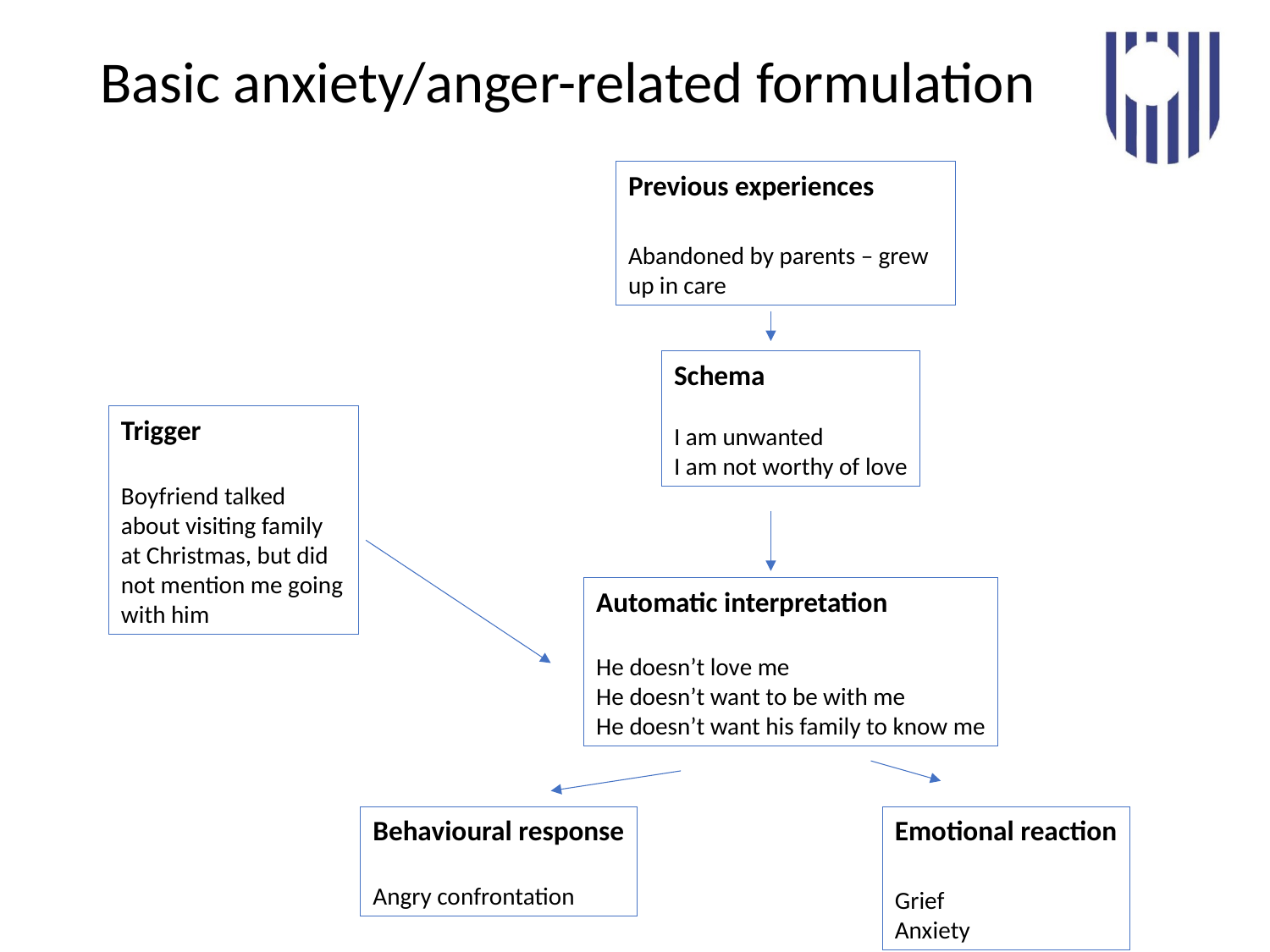

# Basic anxiety/anger-related formulation
Previous experiences

Abandoned by parents – grew up in care
Schema

I am unwanted
I am not worthy of love
Automatic interpretation

He doesn’t love me
He doesn’t want to be with me
He doesn’t want his family to know me
Behavioural response

Angry confrontation
Emotional reaction

Grief
Anxiety
Trigger

Boyfriend talked about visiting family at Christmas, but did not mention me going with him